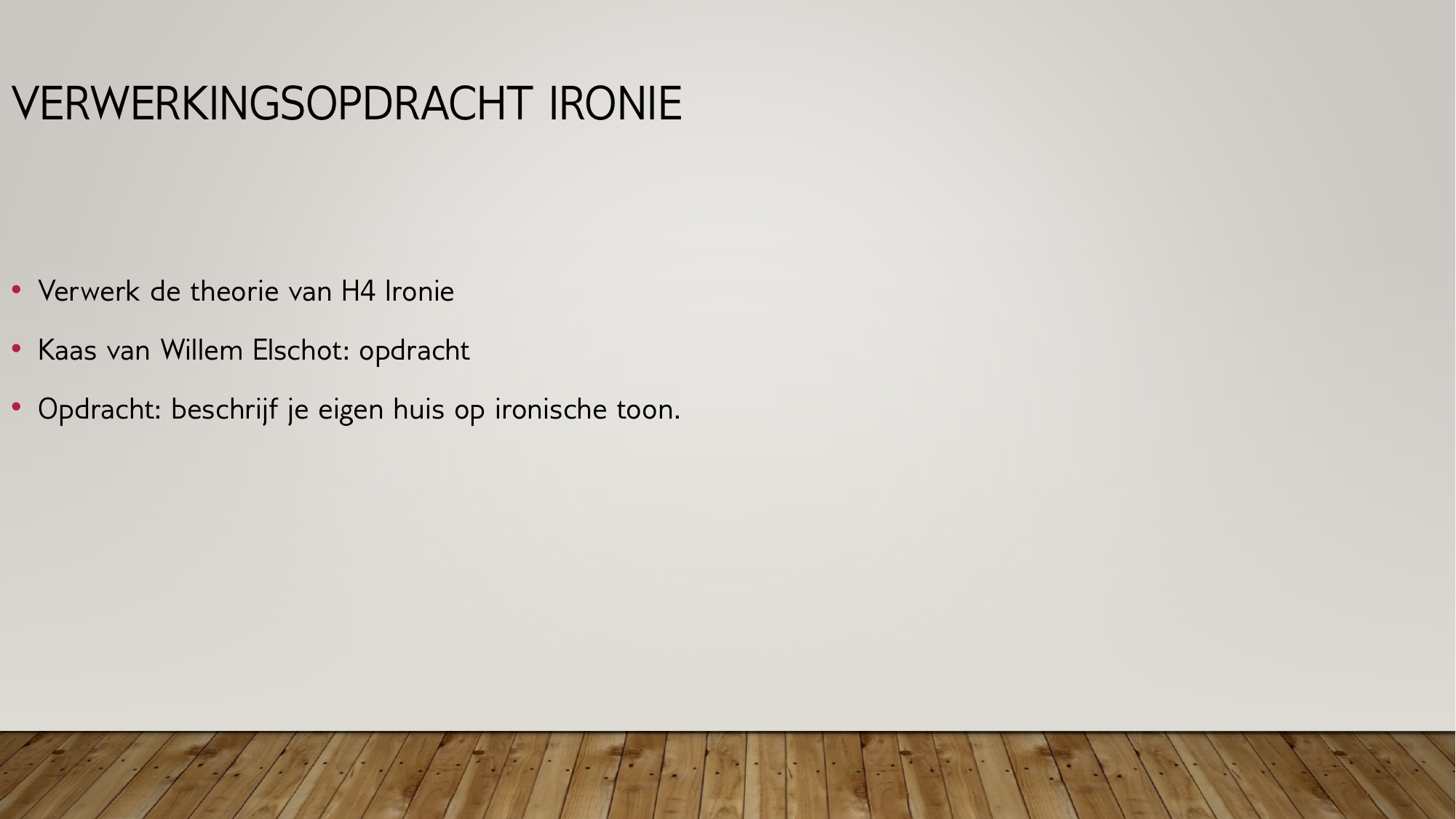

Verwerkingsopdracht ironie
Verwerk de theorie van H4 Ironie
Kaas van Willem Elschot: opdracht
Opdracht: beschrijf je eigen huis op ironische toon.